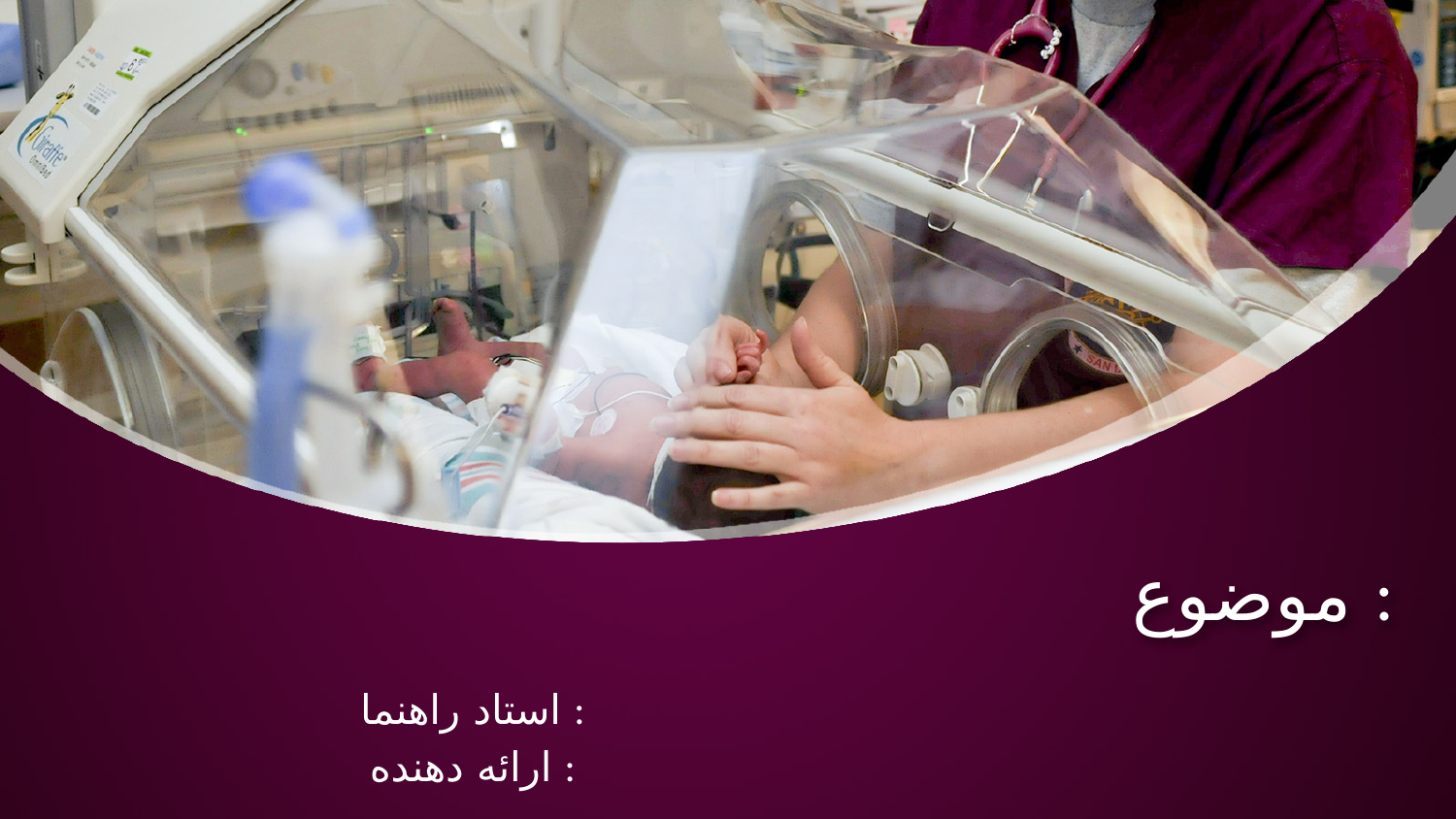

# موضوع :
استاد راهنما :
ارائه دهنده :